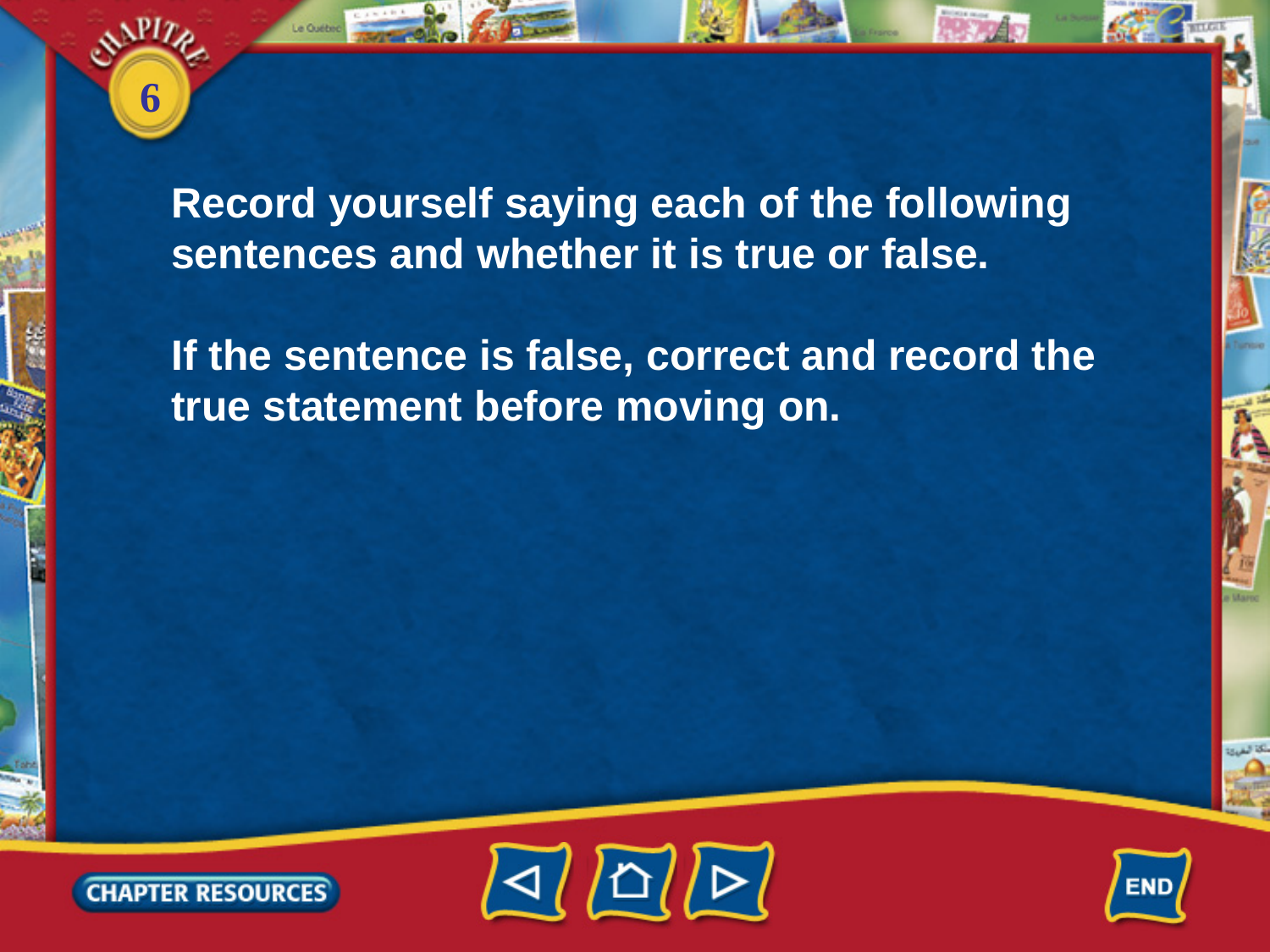

Record yourself saying each of the following sentences and whether it is true or false.

If the sentence is false, correct and record the true statement before moving on.